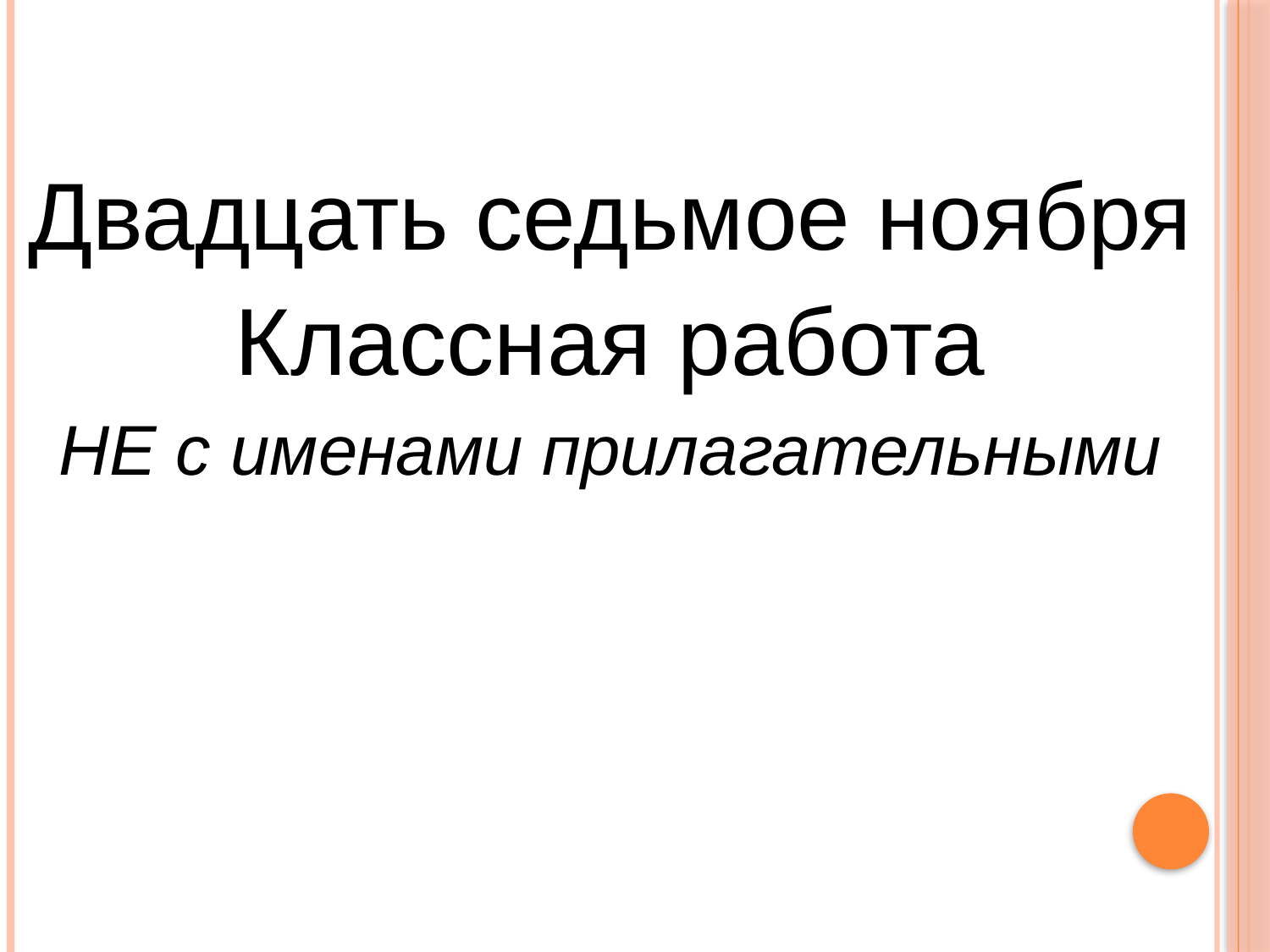

Двадцать седьмое ноября
Классная работа
НЕ с именами прилагательными